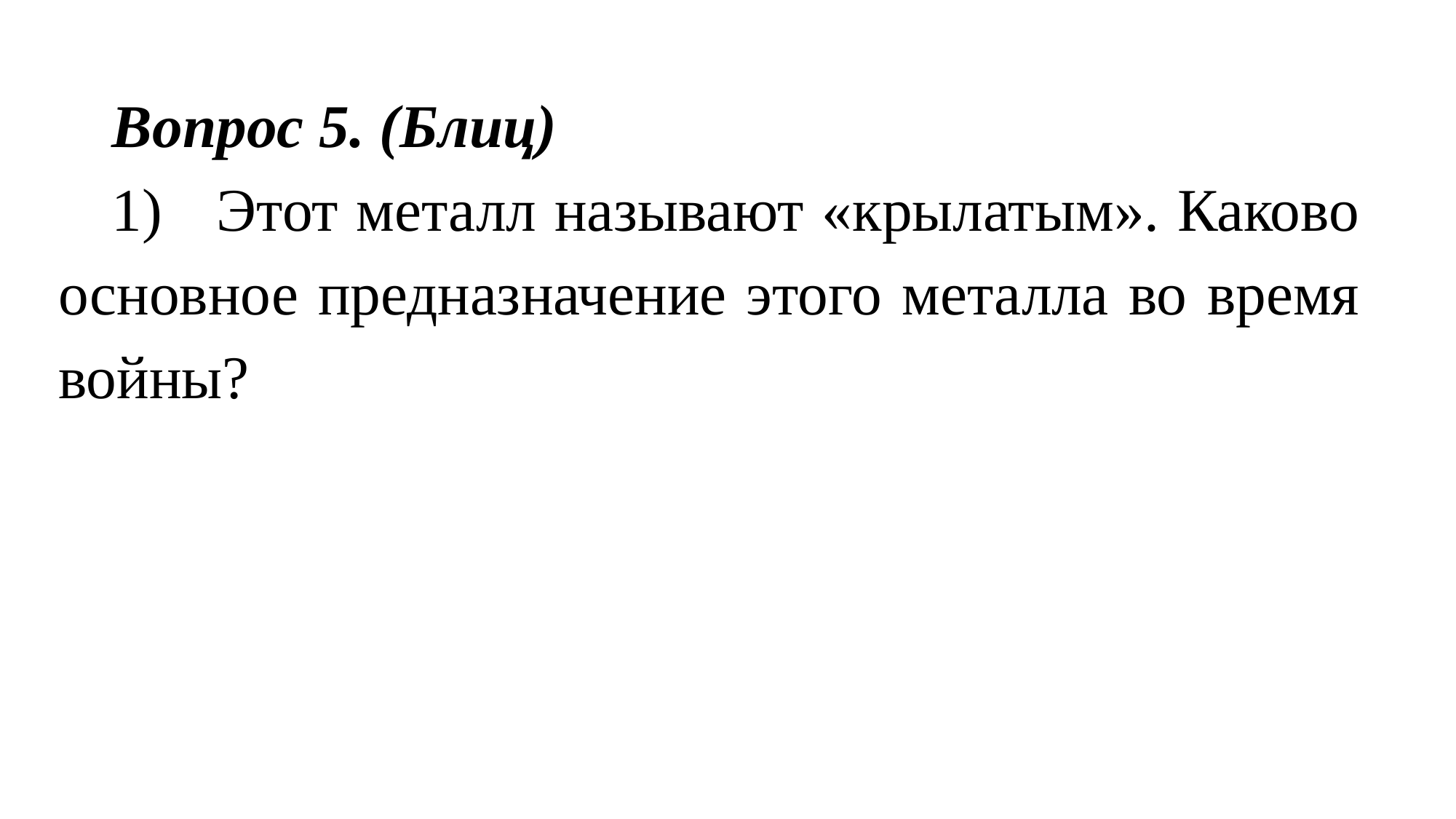

Вопрос 5. (Блиц)
1)   Этот металл называют «крылатым». Каково основное предназначение этого металла во время войны?